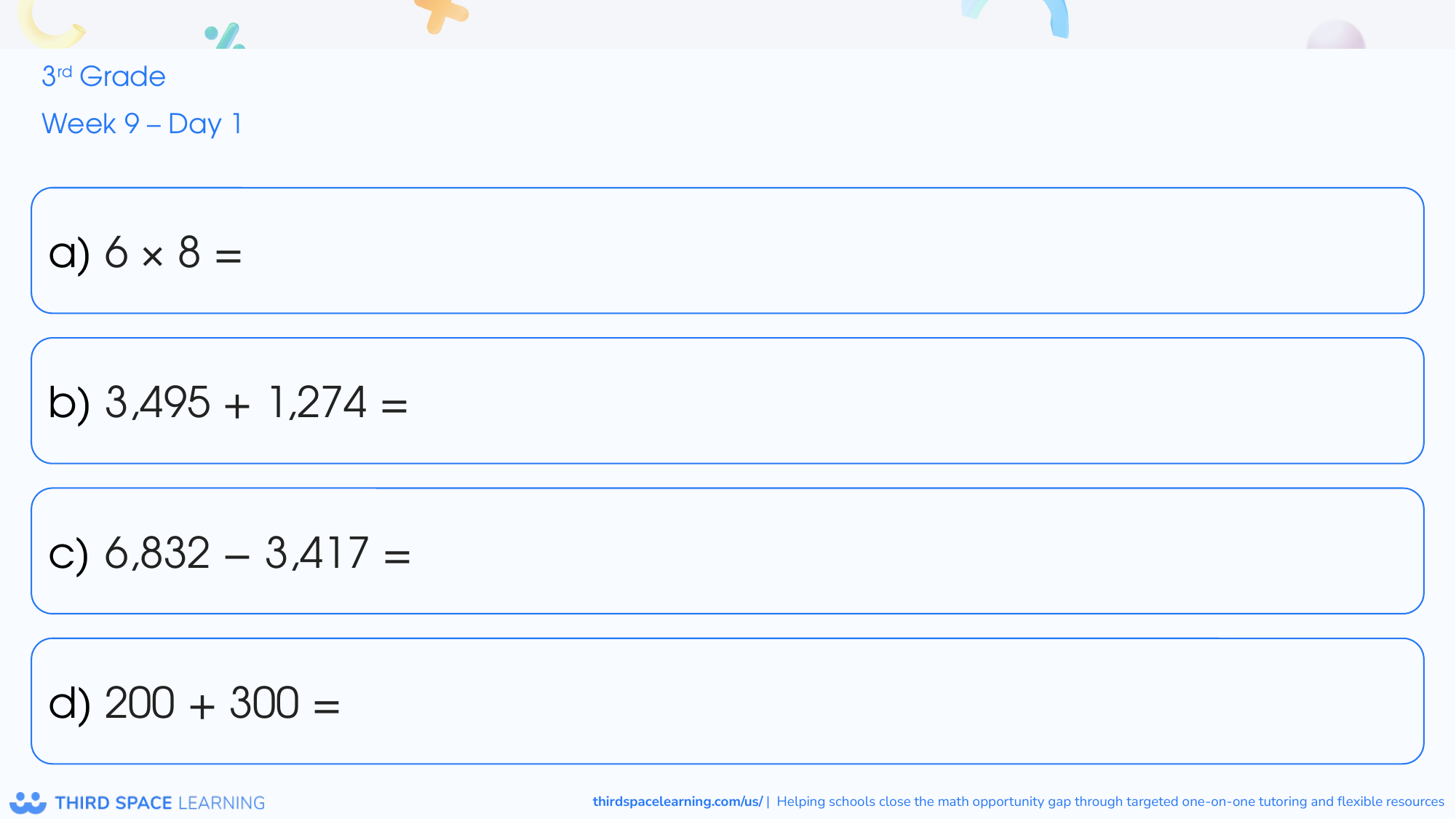

3rd Grade
Week 9 – Day 1
6 × 8 =
3,495 + 1,274 =
6,832 − 3,417 =
200 + 300 =